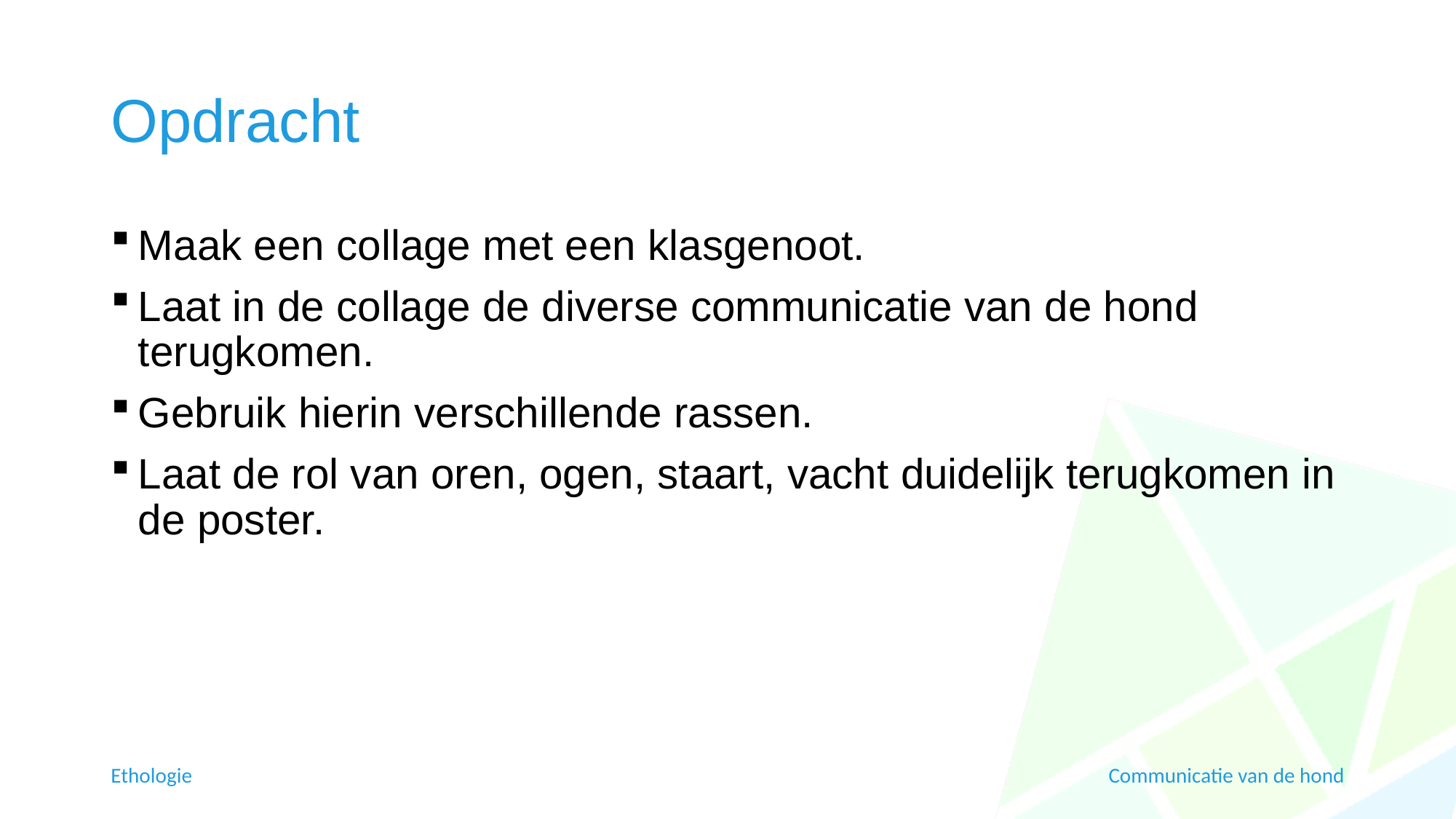

# Opdracht
Maak een collage met een klasgenoot.
Laat in de collage de diverse communicatie van de hond terugkomen.
Gebruik hierin verschillende rassen.
Laat de rol van oren, ogen, staart, vacht duidelijk terugkomen in de poster.
Ethologie
Communicatie van de hond